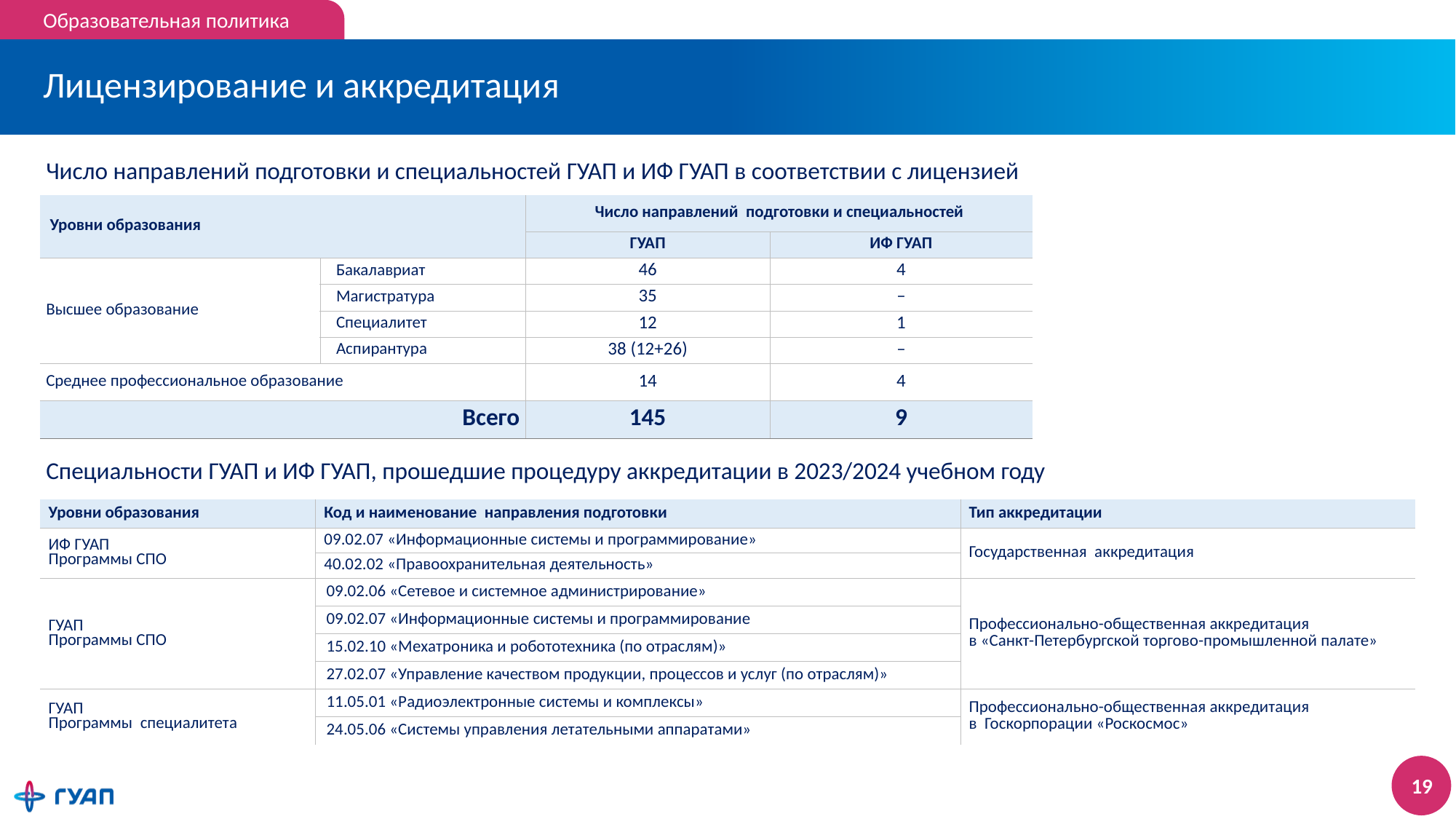

Образовательная политика
# Лицензирование и аккредитация
| Число направлений подготовки и специальностей ГУАП и ИФ ГУАП в соответствии с лицензией |  |  |  |
| --- | --- | --- | --- |
| Уровни образования |  | Число направлений подготовки и специальностей |  |
|  |  | ГУАП | ИФ ГУАП |
| Высшее образование | Бакалавриат | 46 | 4 |
|  | Магистратура | 35 | – |
|  | Специалитет | 12 | 1 |
|  | Аспирантура | 38 (12+26) | – |
| Среднее профессиональное образование |  | 14 | 4 |
| Всего |  | 145 | 9 |
| Специальности ГУАП и ИФ ГУАП, прошедшие процедуру аккредитации в 2023/2024 учебном году |  |  |
| --- | --- | --- |
| Уровни образования | Код и наименование направления подготовки | Тип аккредитации |
| ИФ ГУАП Программы СПО | 09.02.07 «Информационные системы и программирование» | Государственная аккредитация |
|  | 40.02.02 «Правоохранительная деятельность» |  |
| ГУАП Программы СПО | 09.02.06 «Сетевое и системное администрирование» | Профессионально-общественная аккредитация в «Санкт-Петербургской торгово-промышленной палате» |
|  | 09.02.07 «Информационные системы и программирование |  |
|  | 15.02.10 «Мехатроника и робототехника (по отраслям)» |  |
|  | 27.02.07 «Управление качеством продукции, процессов и услуг (по отраслям)» |  |
| ГУАП Программы специалитета | 11.05.01 «Радиоэлектронные системы и комплексы» | Профессионально-общественная аккредитация в Госкорпорации «Роскосмос» |
|  | 24.05.06 «Системы управления летательными аппаратами» |  |